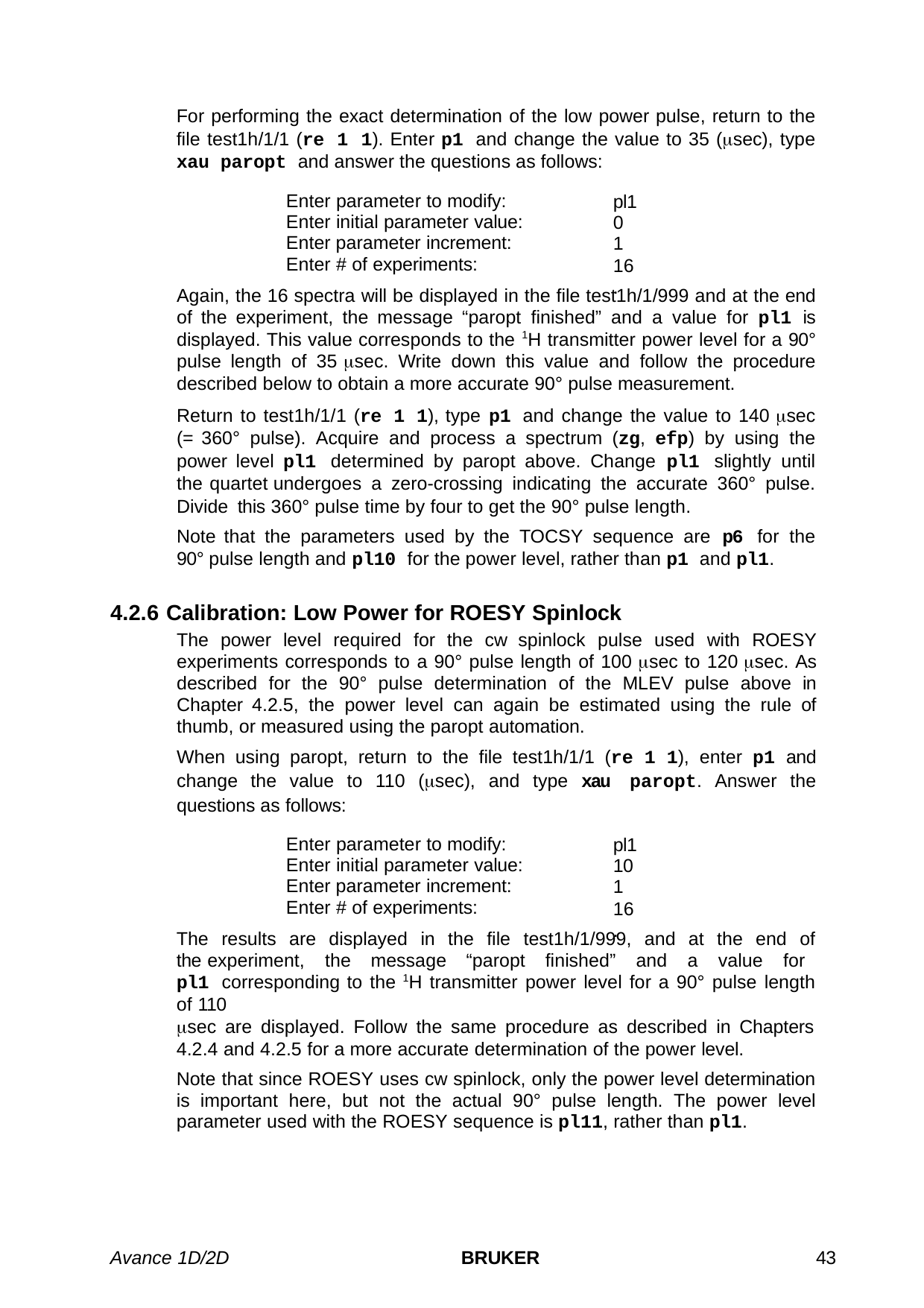

For performing the exact determination of the low power pulse, return to the file test1h/1/1 (re 1 1). Enter p1 and change the value to 35 (μsec), type xau paropt and answer the questions as follows:
Enter parameter to modify: Enter initial parameter value: Enter parameter increment: Enter # of experiments:
pl1 0
1
16 .
Again, the 16 spectra will be displayed in the file test1h/1/999 and at the end of the experiment, the message “paropt finished” and a value for pl1 is displayed. This value corresponds to the 1H transmitter power level for a 90° pulse length of 35 μsec. Write down this value and follow the procedure described below to obtain a more accurate 90° pulse measurement.
Return to test1h/1/1 (re 1 1), type p1 and change the value to 140 μsec (= 360° pulse). Acquire and process a spectrum (zg, efp) by using the power level pl1 determined by paropt above. Change pl1 slightly until the quartet undergoes a zero-crossing indicating the accurate 360° pulse. Divide this 360° pulse time by four to get the 90° pulse length.
Note that the parameters used by the TOCSY sequence are p6 for the 90° pulse length and pl10 for the power level, rather than p1 and pl1.

4.2.6 Calibration: Low Power for ROESY Spinlock
The power level required for the cw spinlock pulse used with ROESY experiments corresponds to a 90° pulse length of 100 μsec to 120 μsec. As described for the 90° pulse determination of the MLEV pulse above in Chapter 4.2.5, the power level can again be estimated using the rule of thumb, or measured using the paropt automation.
When using paropt, return to the file test1h/1/1 (re 1 1), enter p1 and change the value to 110 (μsec), and type xau paropt. Answer the questions as follows:
Enter parameter to modify: Enter initial parameter value: Enter parameter increment: Enter # of experiments:
pl1 10
1
16 .
The results are displayed in the file test1h/1/999, and at the end of the experiment,  the  message  “paropt  finished”  and  a  value  for  pl1 corresponding to the 1H transmitter power level for a 90° pulse length of 110
μsec are displayed. Follow the same procedure as described in Chapters
4.2.4 and 4.2.5 for a more accurate determination of the power level.
Note that since ROESY uses cw spinlock, only the power level determination is important here, but not the actual 90° pulse length. The power level parameter used with the ROESY sequence is pl11, rather than pl1.
Avance 1D/2D
BRUKER
43